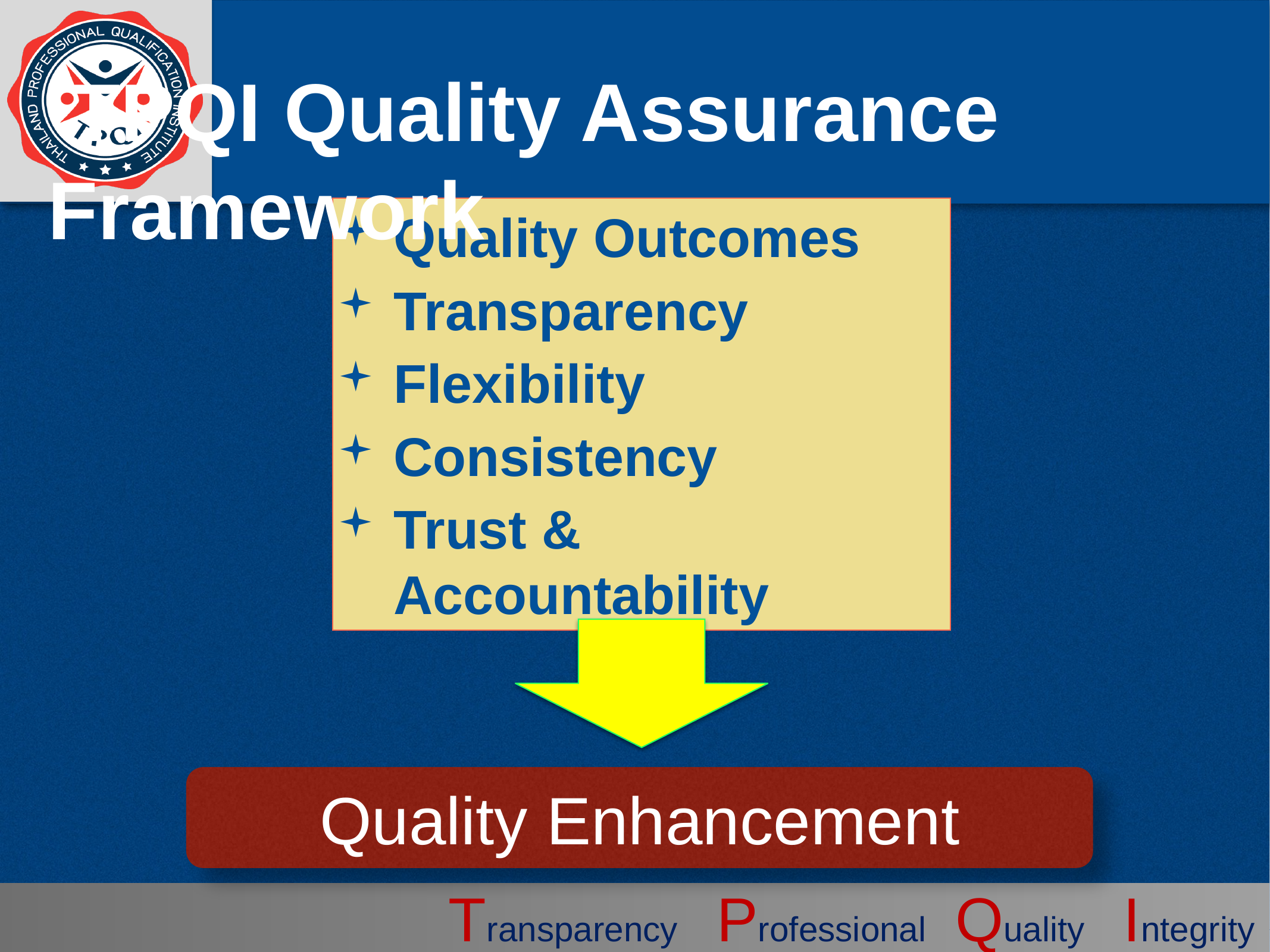

TPQI Quality Assurance Framework
Quality Outcomes
Transparency
Flexibility
Consistency
Trust & Accountability

Quality Enhancement